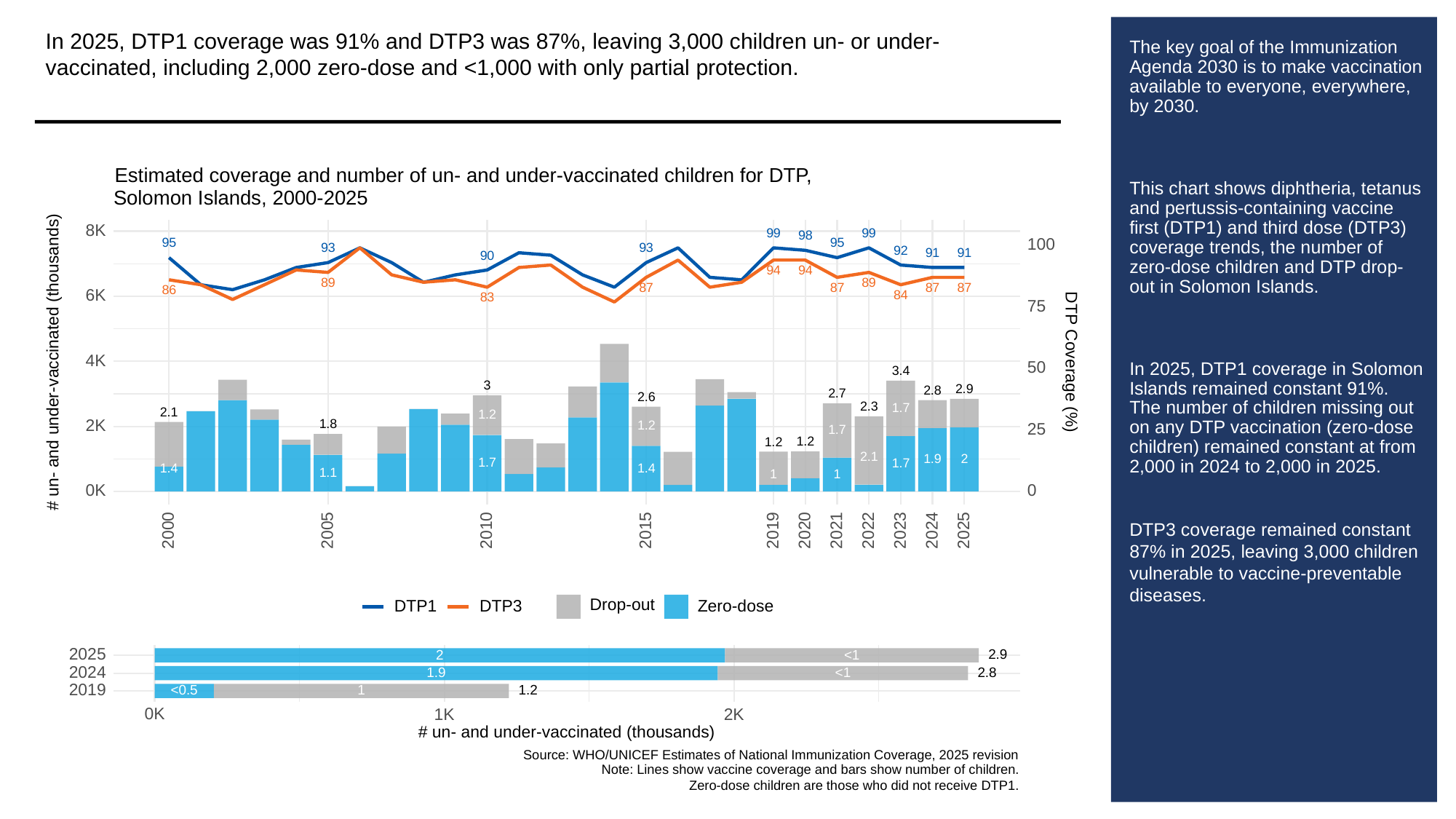

In 2025, DTP1 coverage was 91% and DTP3 was 87%, leaving 3,000 children un- or under-vaccinated, including 2,000 zero-dose and <1,000 with only partial protection.
# The key goal of the Immunization Agenda 2030 is to make vaccination available to everyone, everywhere, by 2030.

This chart shows diphtheria, tetanus and pertussis-containing vaccine first (DTP1) and third dose (DTP3) coverage trends, the number of zero-dose children and DTP drop-out in Solomon Islands.

In 2025, DTP1 coverage in Solomon Islands remained constant 91%. The number of children missing out on any DTP vaccination (zero-dose children) remained constant at from 2,000 in 2024 to 2,000 in 2025.

DTP3 coverage remained constant 87% in 2025, leaving 3,000 children vulnerable to vaccine-preventable diseases.

Estimated coverage and number of un- and under-vaccinated children for DTP,
Solomon Islands, 2000-2025

8K
99
99

98
95
95
100
93
93
92

91
91
90

94
94
89
89
87
87
87
87
86
6K
84
83

75

# un- and under-vaccinated (thousands)
DTP Coverage (%)
4K

50
3.4

3

2.9
2.8

2.7

2.6

2.3

1.7

2.1

1.2

1.8
2K
1.2

25

1.7

1.2
1.2

2.1

2

1.9

1.7

1.7
1.4
1.4

1.1
1
1

0K
0

2023
2000
2005
2010
2015
2019
2020
2021
2022
2024
2025

Drop-out
DTP3
Zero-dose
DTP1

2025
2.9
2
<1

2024
1.9
2.8
<1

2019
<0.5
1
1.2

0K
1K
2K
# un- and under-vaccinated (thousands)
Source: WHO/UNICEF Estimates of National Immunization Coverage, 2025 revision
Note: Lines show vaccine coverage and bars show number of children.
Zero-dose children are those who did not receive DTP1.